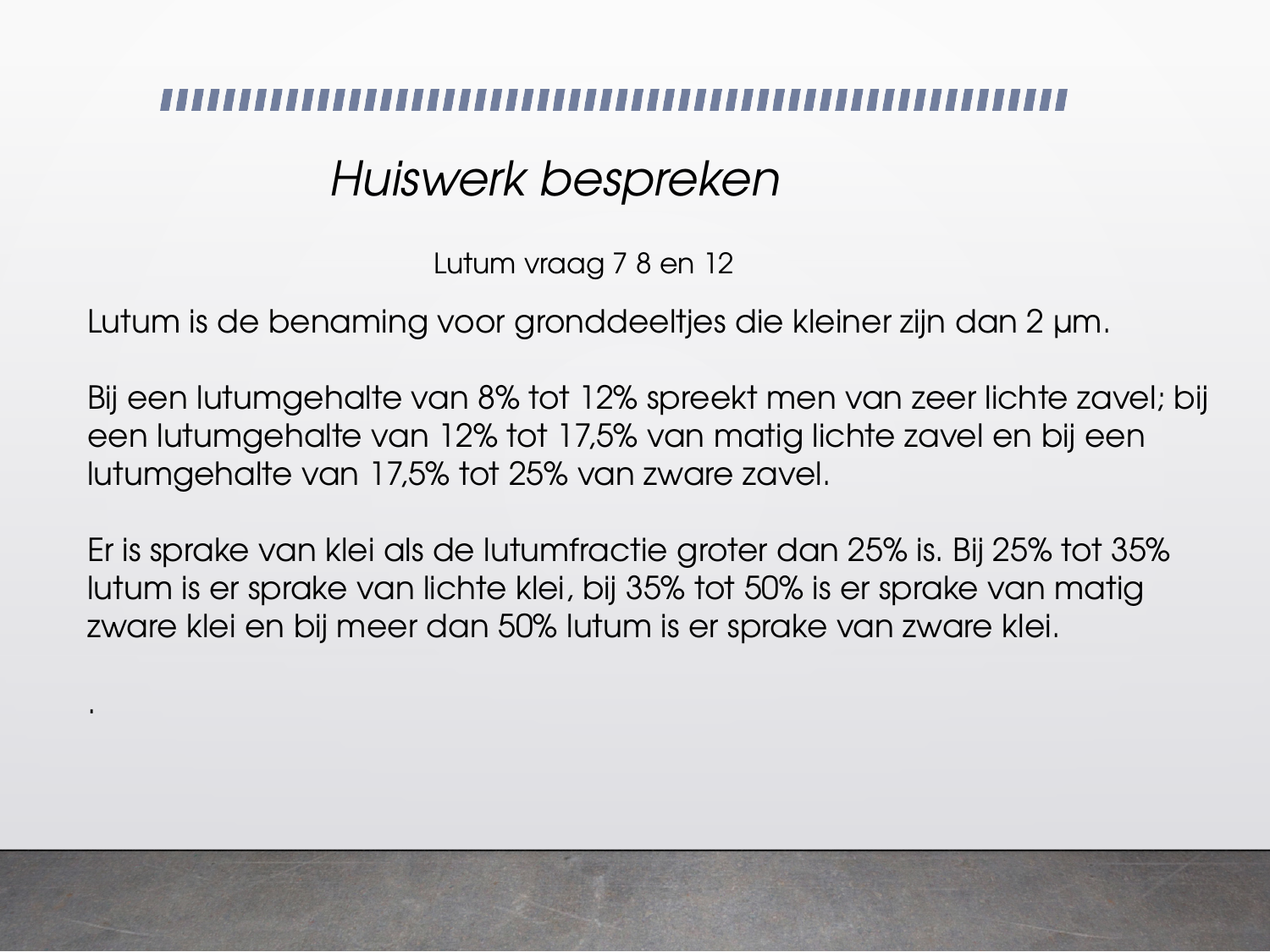

# Huiswerk bespreken
Lutum vraag 7 8 en 12

Lutum is de benaming voor gronddeeltjes die kleiner zijn dan 2 µm.

Bij een lutumgehalte van 8% tot 12% spreekt men van zeer lichte zavel; bij een lutumgehalte van 12% tot 17,5% van matig lichte zavel en bij een lutumgehalte van 17,5% tot 25% van zware zavel.

Er is sprake van klei als de lutumfractie groter dan 25% is. Bij 25% tot 35% lutum is er sprake van lichte klei, bij 35% tot 50% is er sprake van matig zware klei en bij meer dan 50% lutum is er sprake van zware klei.

.